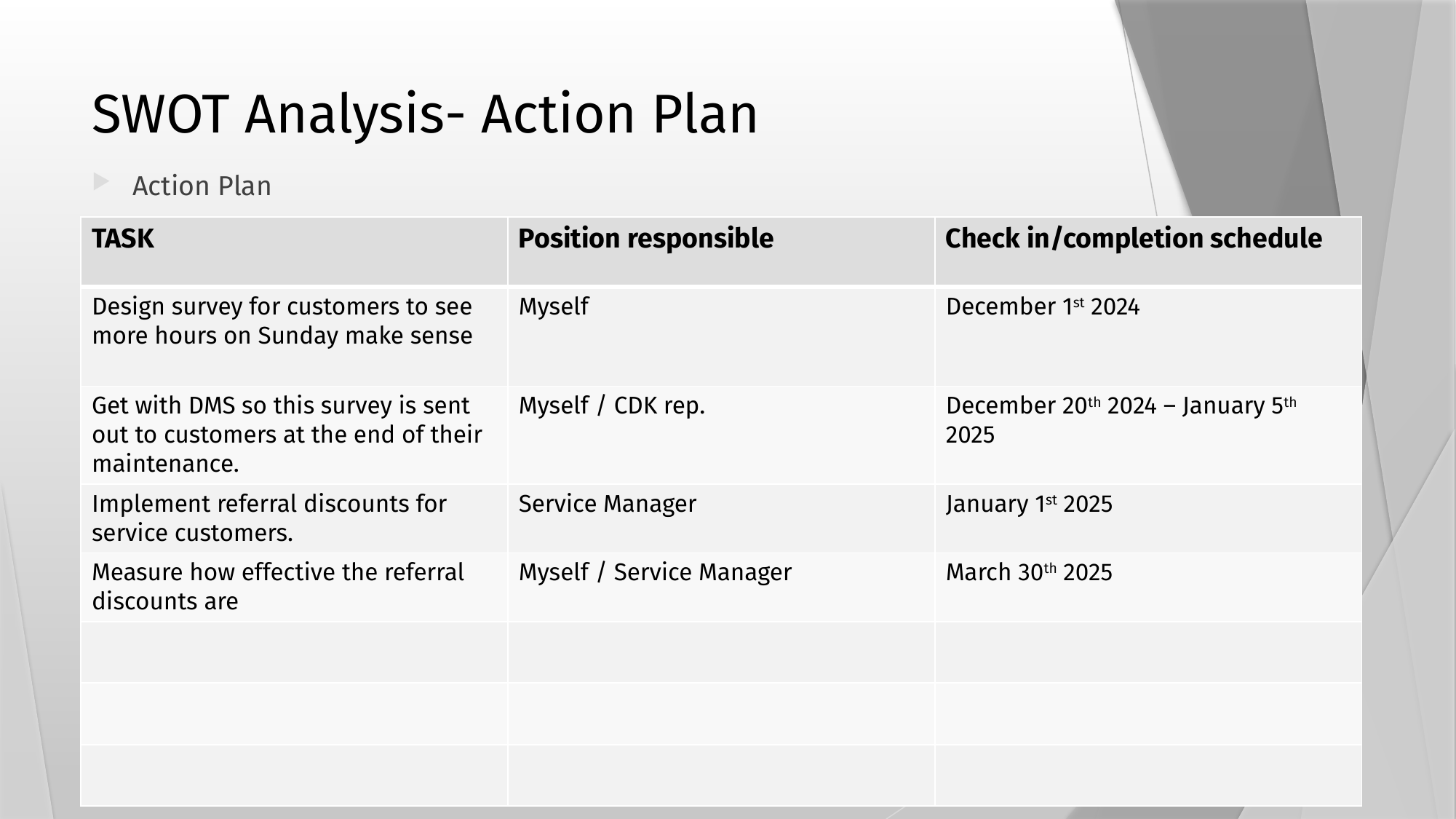

# SWOT Analysis- Action Plan
Action Plan

| TASK | Position responsible | Check in/completion schedule |
| --- | --- | --- |
| Design survey for customers to see more hours on Sunday make sense | Myself | December 1st 2024 |
| Get with DMS so this survey is sent out to customers at the end of their maintenance. | Myself / CDK rep. | December 20th 2024 – January 5th 2025 |
| Implement referral discounts for service customers. | Service Manager | January 1st 2025 |
| Measure how effective the referral discounts are | Myself / Service Manager | March 30th 2025 |
|  |  |  |
|  |  |  |
|  |  |  |